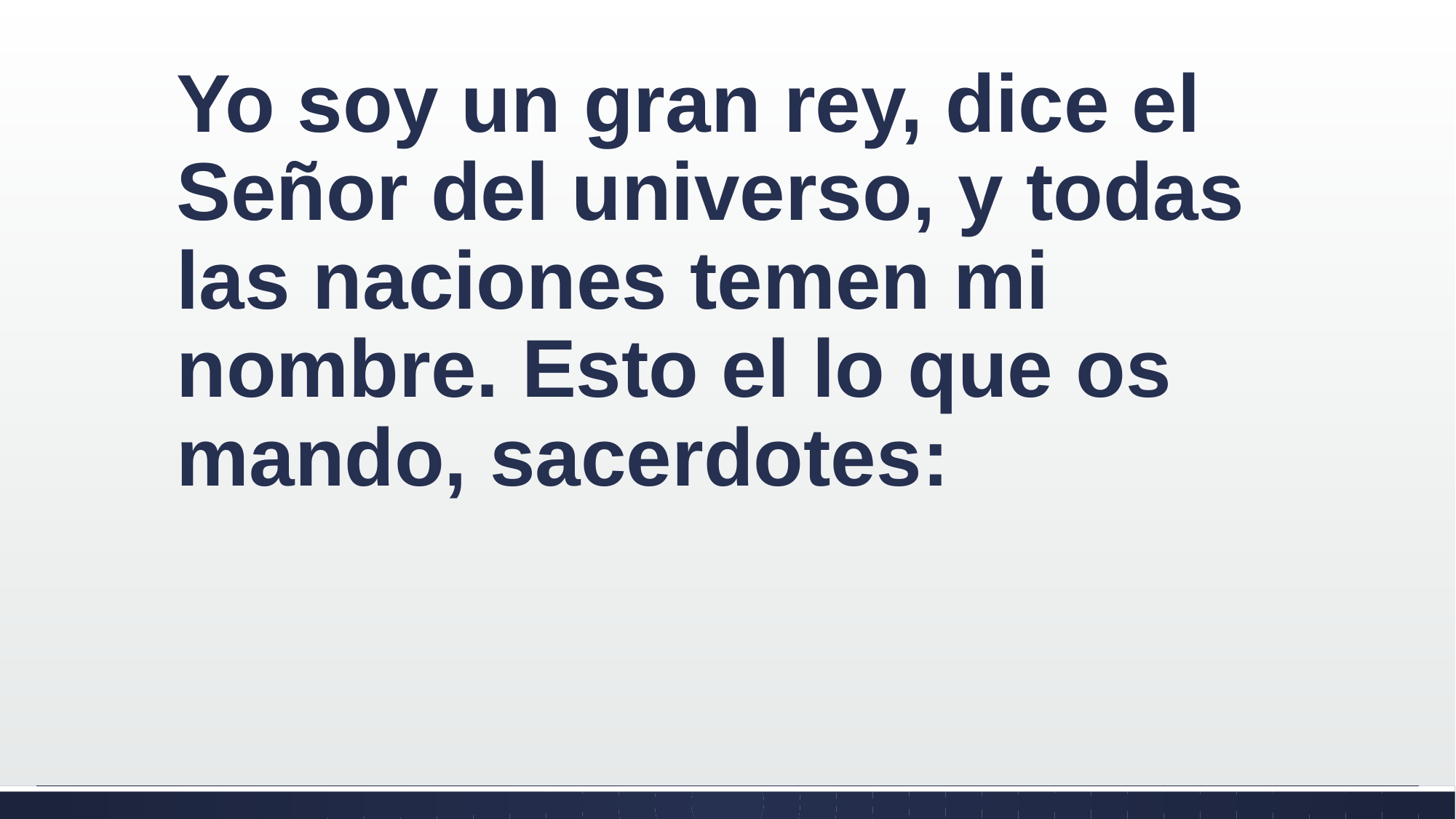

#
Yo soy un gran rey, dice el Señor del universo, y todas las naciones temen mi nombre. Esto el lo que os mando, sacerdotes: